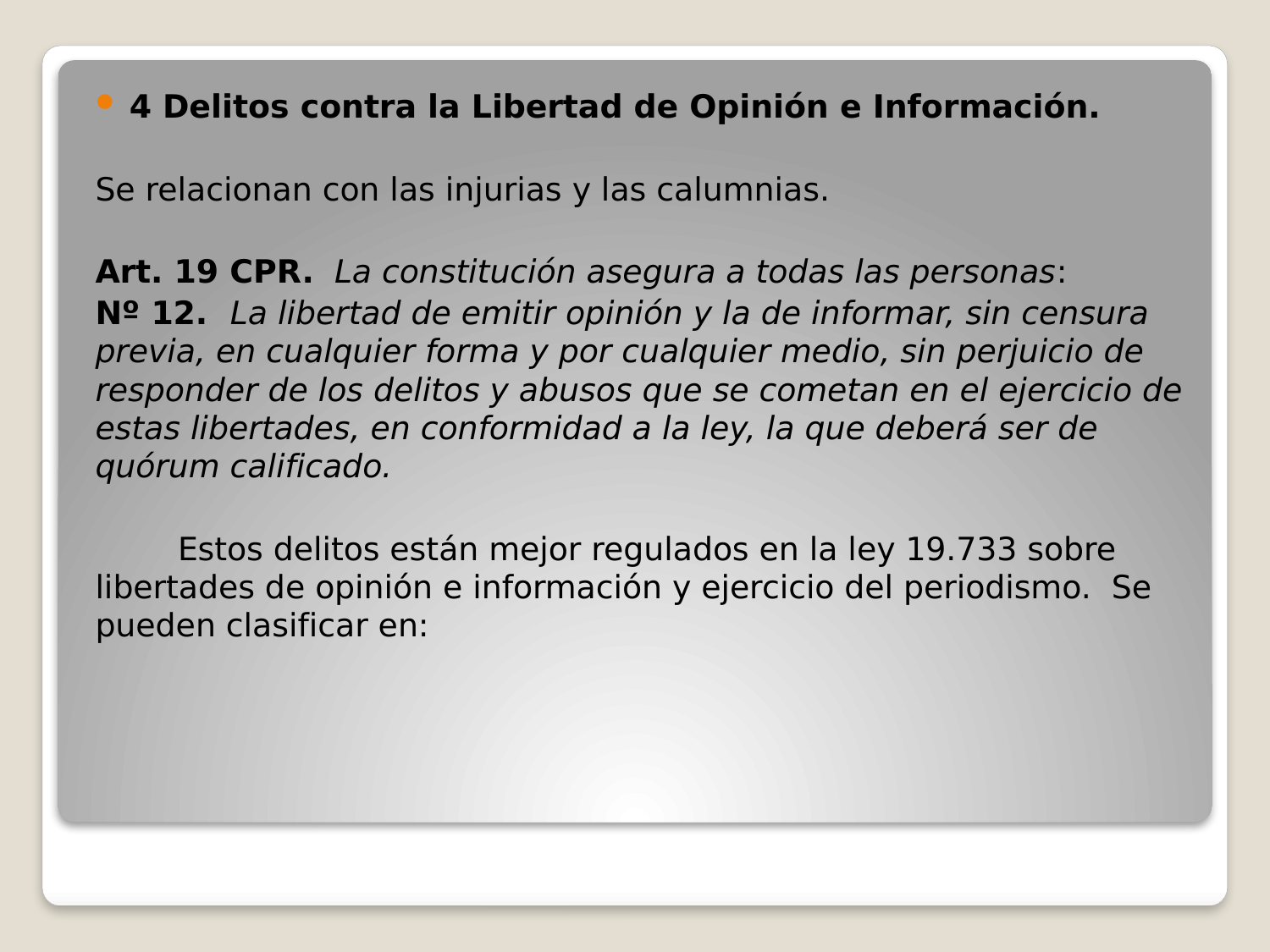

4 Delitos contra la Libertad de Opinión e Información.

Se relacionan con las injurias y las calumnias.

Art. 19 CPR.  La constitución asegura a todas las personas:
Nº 12.  La libertad de emitir opinión y la de informar, sin censura previa, en cualquier forma y por cualquier medio, sin perjuicio de responder de los delitos y abusos que se cometan en el ejercicio de estas libertades, en conformidad a la ley, la que deberá ser de quórum calificado.

	Estos delitos están mejor regulados en la ley 19.733 sobre libertades de opinión e información y ejercicio del periodismo.  Se pueden clasificar en:

#